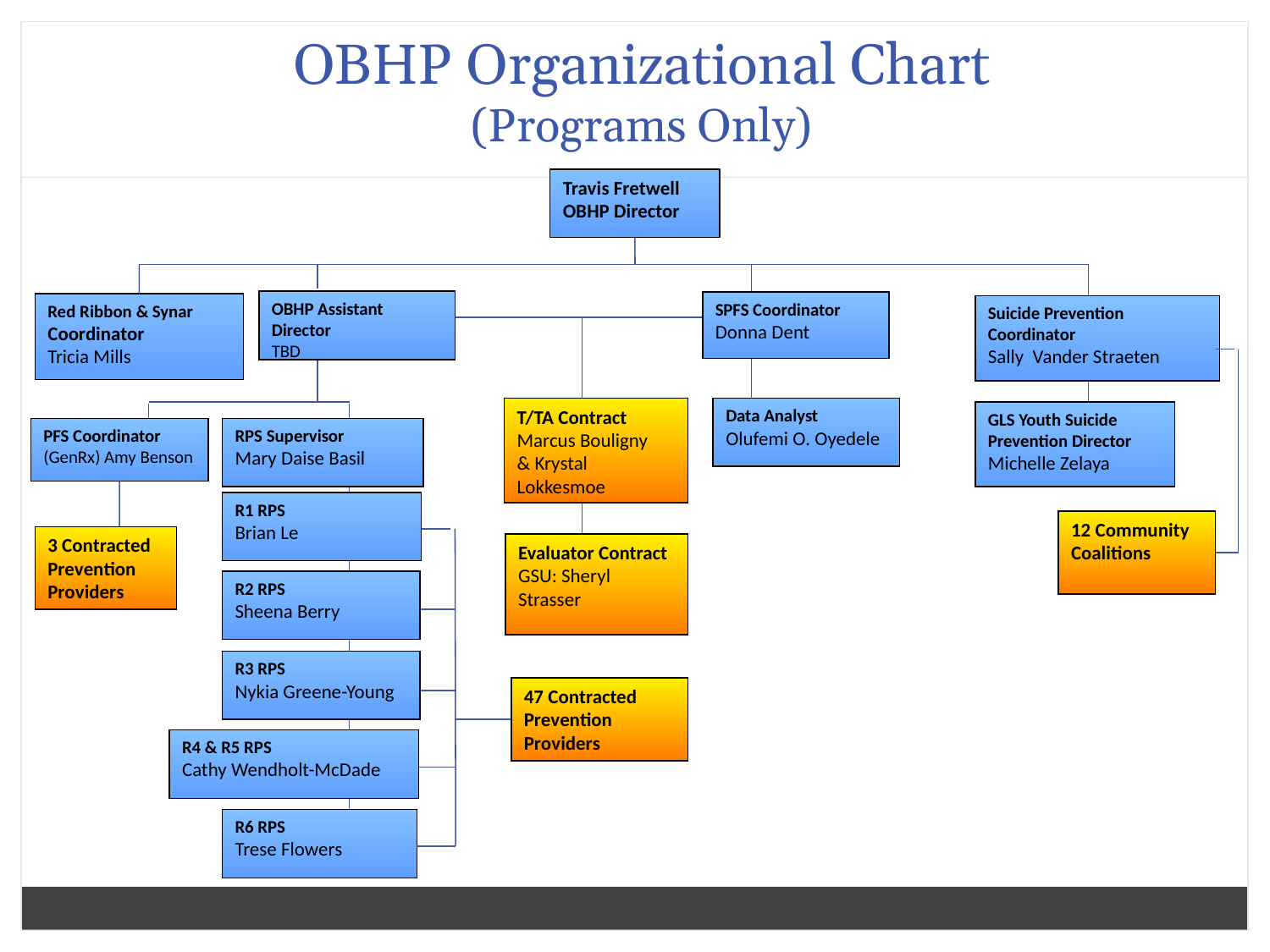

# OBHP Organizational Chart (Programs Only)
Travis Fretwell
OBHP Director
OBHP Assistant Director
TBD
SPFS Coordinator
Donna Dent
Red Ribbon & Synar
Coordinator
Tricia Mills
Suicide Prevention Coordinator
Sally  Vander Straeten
T/TA Contract
Marcus Bouligny
& Krystal Lokkesmoe
Data Analyst
Olufemi O. Oyedele
GLS Youth Suicide Prevention Director
Michelle Zelaya
PFS Coordinator (GenRx) Amy Benson
RPS Supervisor
Mary Daise Basil
R1 RPS
Brian Le
12 Community Coalitions

3 Contracted Prevention Providers

Evaluator Contract
GSU: Sheryl Strasser
R2 RPS
Sheena Berry
R3 RPS
Nykia Greene-Young
47 Contracted Prevention Providers

R4 & R5 RPS
Cathy Wendholt-McDade
R6 RPS
Trese Flowers